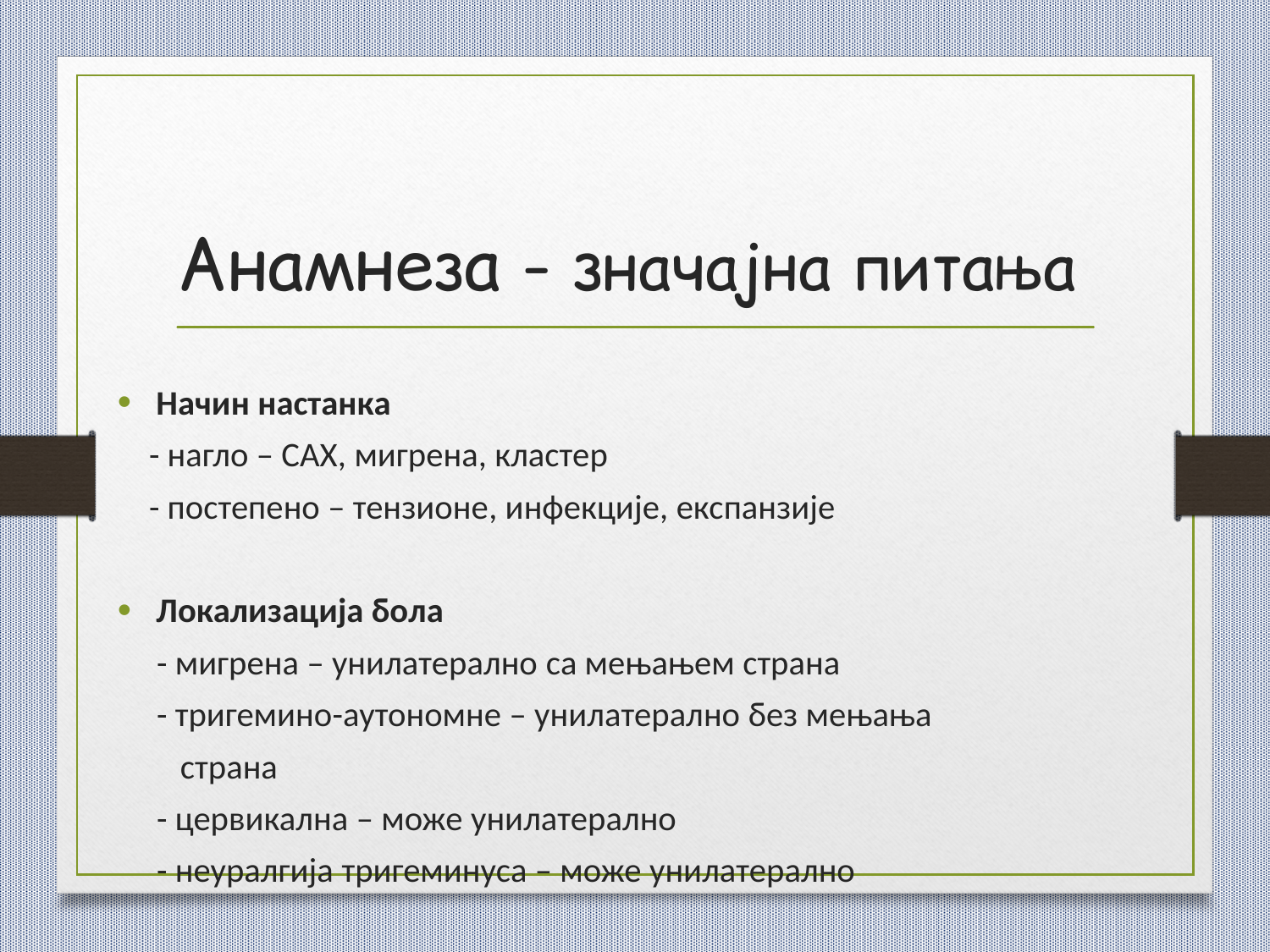

# Анамнеза - значајна питања

Начин настанка
    - нагло – САХ, мигрена, кластер
    - постепено – тензионе, инфекције, експанзије

Локализација бола
     - мигрена – унилатерално са мењањем страна
     - тригемино-аутономне – унилатерално без мењања
        страна
     - цервикална – може унилатерално
     - неуралгија тригеминуса – може унилатерално